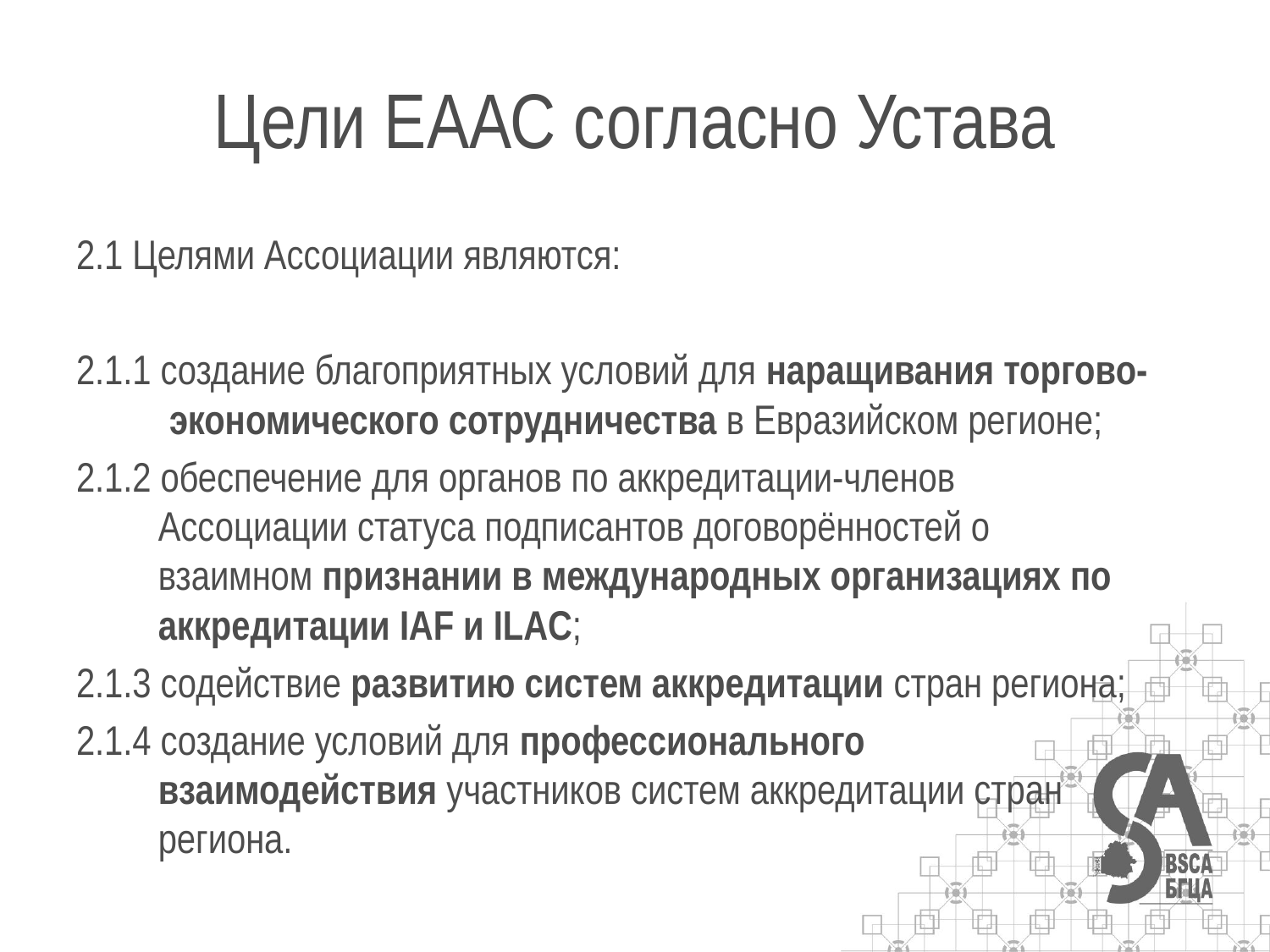

# Цели ЕААС согласно Устава
2.1 Целями Ассоциации являются:

2.1.1 создание благоприятных условий для наращивания торгово-экономического сотрудничества в Евразийском регионе;
2.1.2 обеспечение для органов по аккредитации-членов Ассоциации статуса подписантов договорённостей о взаимном признании в международных организациях по аккредитации IAF и ILAC;
2.1.3 содействие развитию систем аккредитации стран региона;
2.1.4 создание условий для профессионального взаимодействия участников систем аккредитации стран региона.